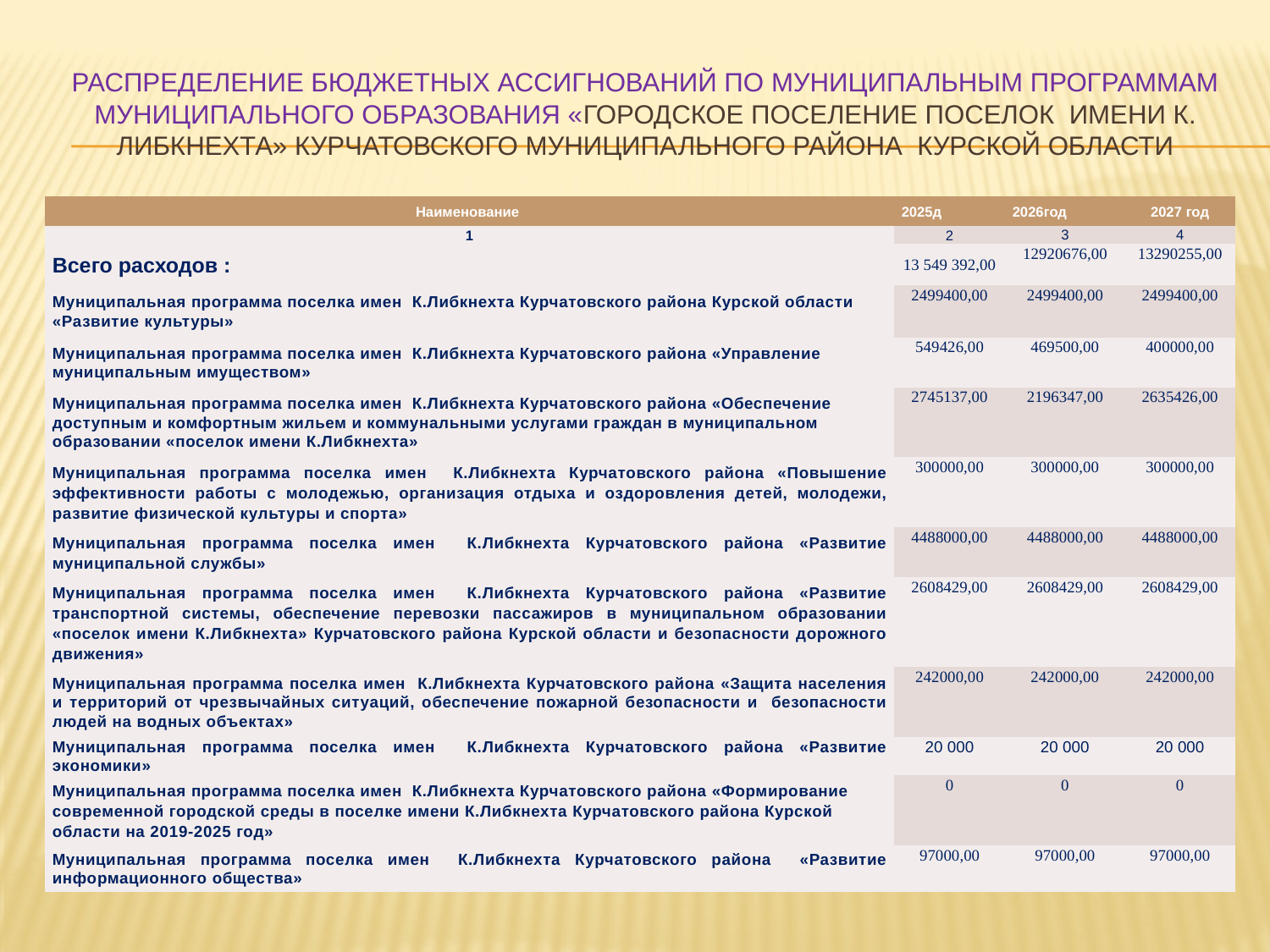

# Распределение бюджетных ассигнований по муниципальным программам муниципального образования «городское поселение поселок  имени К. Либкнехта» Курчатовского муниципального района  Курской области
| Наименование | 2025д | 2026год | 2027 год |
| --- | --- | --- | --- |
| 1 | 2 | 3 | 4 |
| Всего расходов : | 13 549 392,00 | 12920676,00 | 13290255,00 |
| Муниципальная программа поселка имен К.Либкнехта Курчатовского района Курской области «Развитие культуры» | 2499400,00 | 2499400,00 | 2499400,00 |
| Муниципальная программа поселка имен К.Либкнехта Курчатовского района «Управление муниципальным имуществом» | 549426,00 | 469500,00 | 400000,00 |
| Муниципальная программа поселка имен К.Либкнехта Курчатовского района «Обеспечение доступным и комфортным жильем и коммунальными услугами граждан в муниципальном образовании «поселок имени К.Либкнехта» | 2745137,00 | 2196347,00 | 2635426,00 |
| Муниципальная программа поселка имен К.Либкнехта Курчатовского района «Повышение эффективности работы с молодежью, организация отдыха и оздоровления детей, молодежи, развитие физической культуры и спорта» | 300000,00 | 300000,00 | 300000,00 |
| Муниципальная программа поселка имен К.Либкнехта Курчатовского района «Развитие муниципальной службы» | 4488000,00 | 4488000,00 | 4488000,00 |
| Муниципальная программа поселка имен К.Либкнехта Курчатовского района «Развитие транспортной системы, обеспечение перевозки пассажиров в муниципальном образовании «поселок имени К.Либкнехта» Курчатовского района Курской области и безопасности дорожного движения» | 2608429,00 | 2608429,00 | 2608429,00 |
| Муниципальная программа поселка имен К.Либкнехта Курчатовского района «Защита населения и территорий от чрезвычайных ситуаций, обеспечение пожарной безопасности и безопасности людей на водных объектах» | 242000,00 | 242000,00 | 242000,00 |
| Муниципальная программа поселка имен К.Либкнехта Курчатовского района «Развитие экономики» | 20 000 | 20 000 | 20 000 |
| Муниципальная программа поселка имен К.Либкнехта Курчатовского района «Формирование современной городской среды в поселке имени К.Либкнехта Курчатовского района Курской области на 2019-2025 год» | 0 | 0 | 0 |
| Муниципальная программа поселка имен К.Либкнехта Курчатовского района «Развитие информационного общества» | 97000,00 | 97000,00 | 97000,00 |